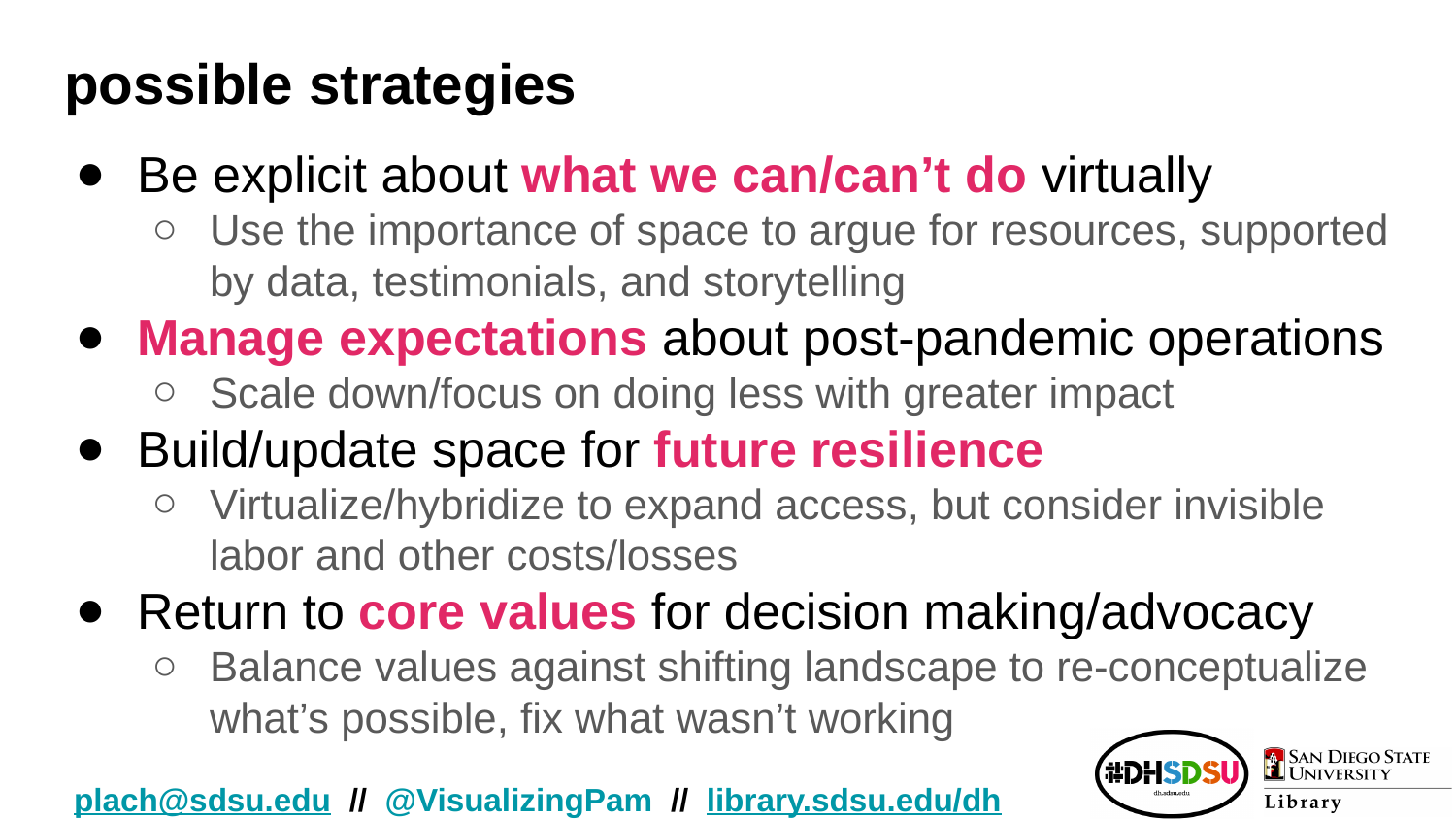

# possible strategies
Be explicit about what we can/can’t do virtually
Use the importance of space to argue for resources, supported by data, testimonials, and storytelling
Manage expectations about post-pandemic operations
Scale down/focus on doing less with greater impact
Build/update space for future resilience
Virtualize/hybridize to expand access, but consider invisible labor and other costs/losses
Return to core values for decision making/advocacy
Balance values against shifting landscape to re-conceptualize what’s possible, fix what wasn’t working